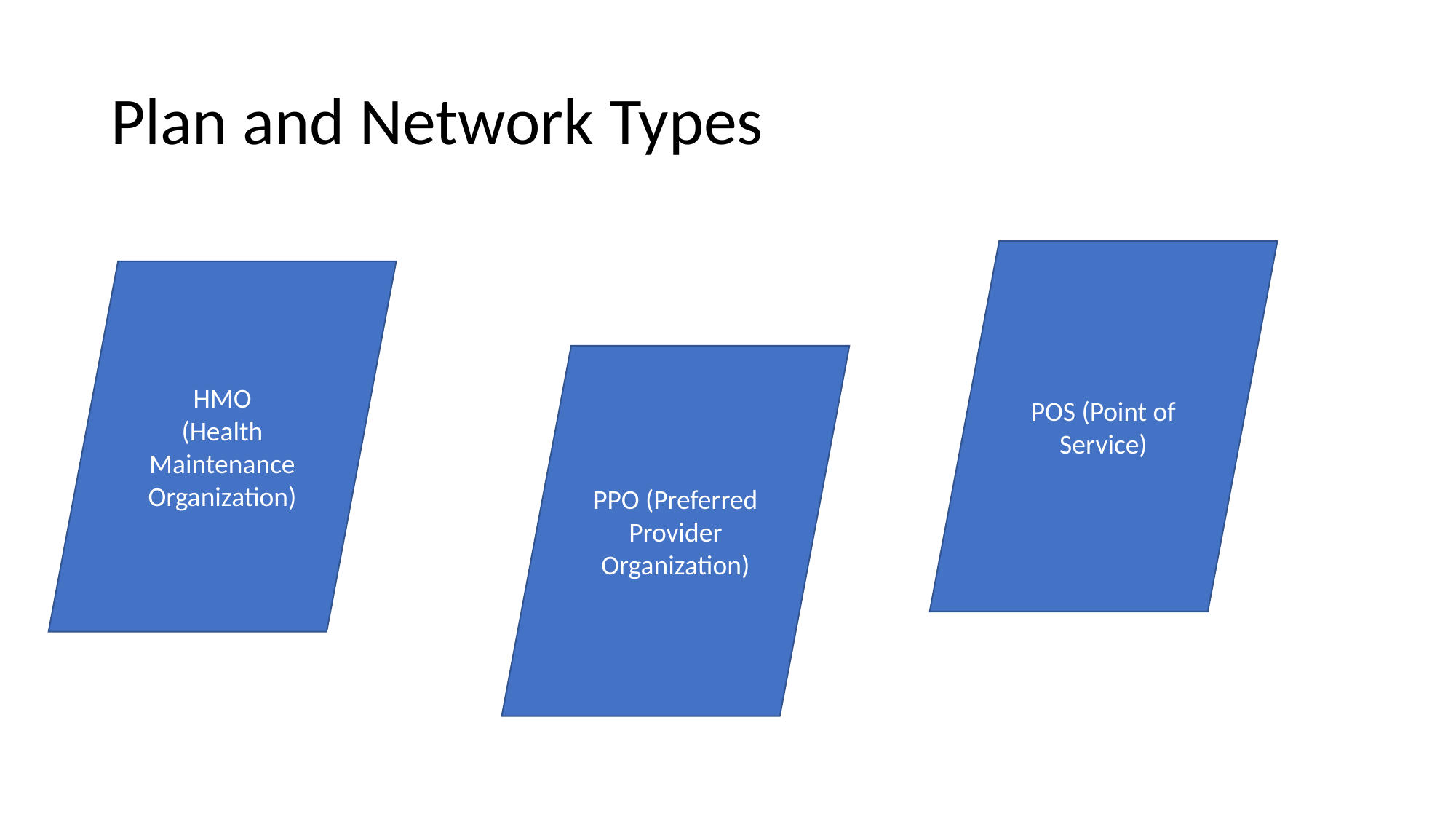

# Plan and Network Types
POS (Point of Service)
HMO
(Health Maintenance Organization)
PPO (Preferred Provider Organization)